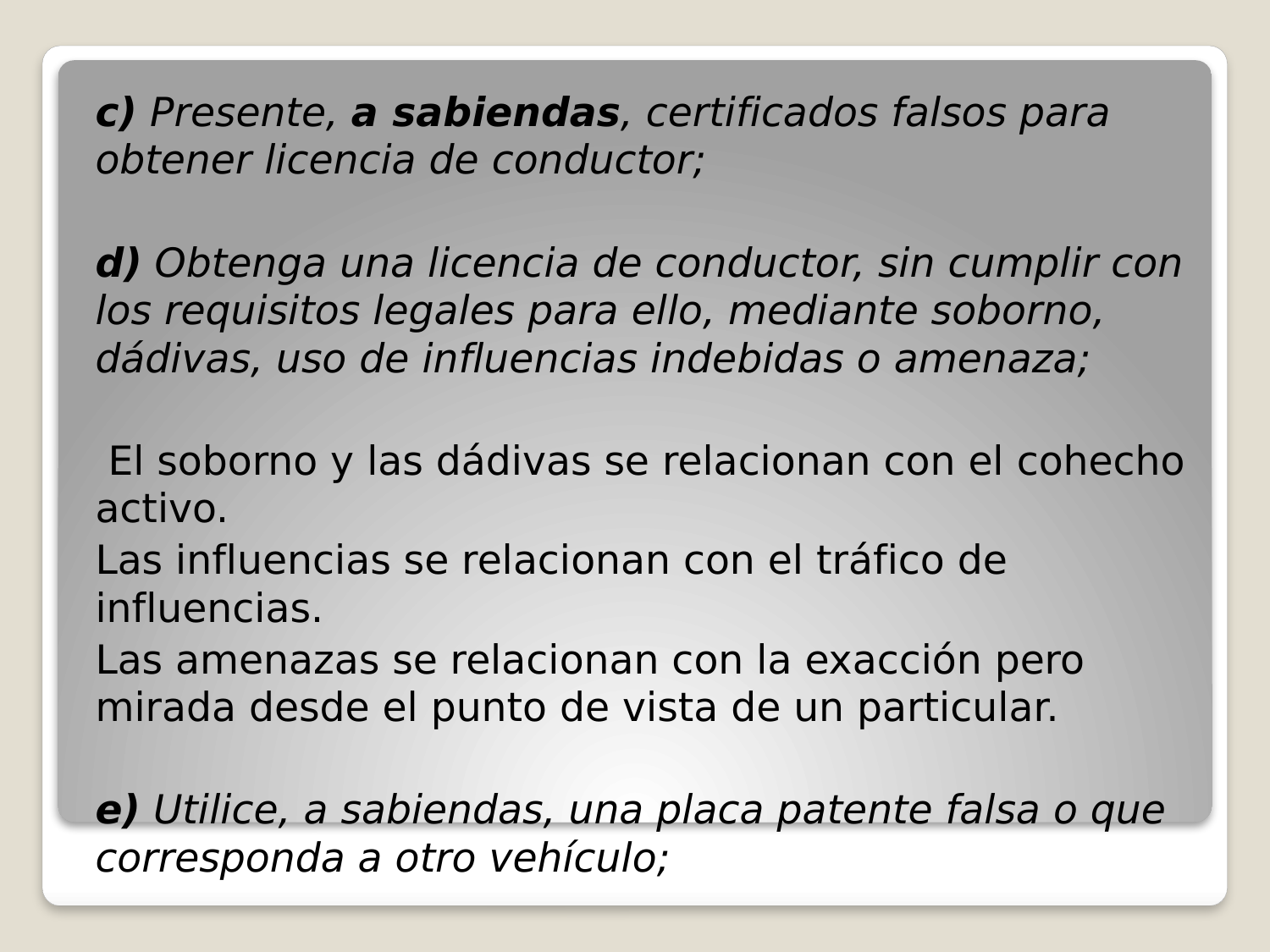

c) Presente, a sabiendas, certificados falsos para obtener licencia de conductor;

d) Obtenga una licencia de conductor, sin cumplir con los requisitos legales para ello, mediante soborno, dádivas, uso de influencias indebidas o amenaza;

 El soborno y las dádivas se relacionan con el cohecho activo.
Las influencias se relacionan con el tráfico de influencias.
Las amenazas se relacionan con la exacción pero mirada desde el punto de vista de un particular.

e) Utilice, a sabiendas, una placa patente falsa o que corresponda a otro vehículo;

#